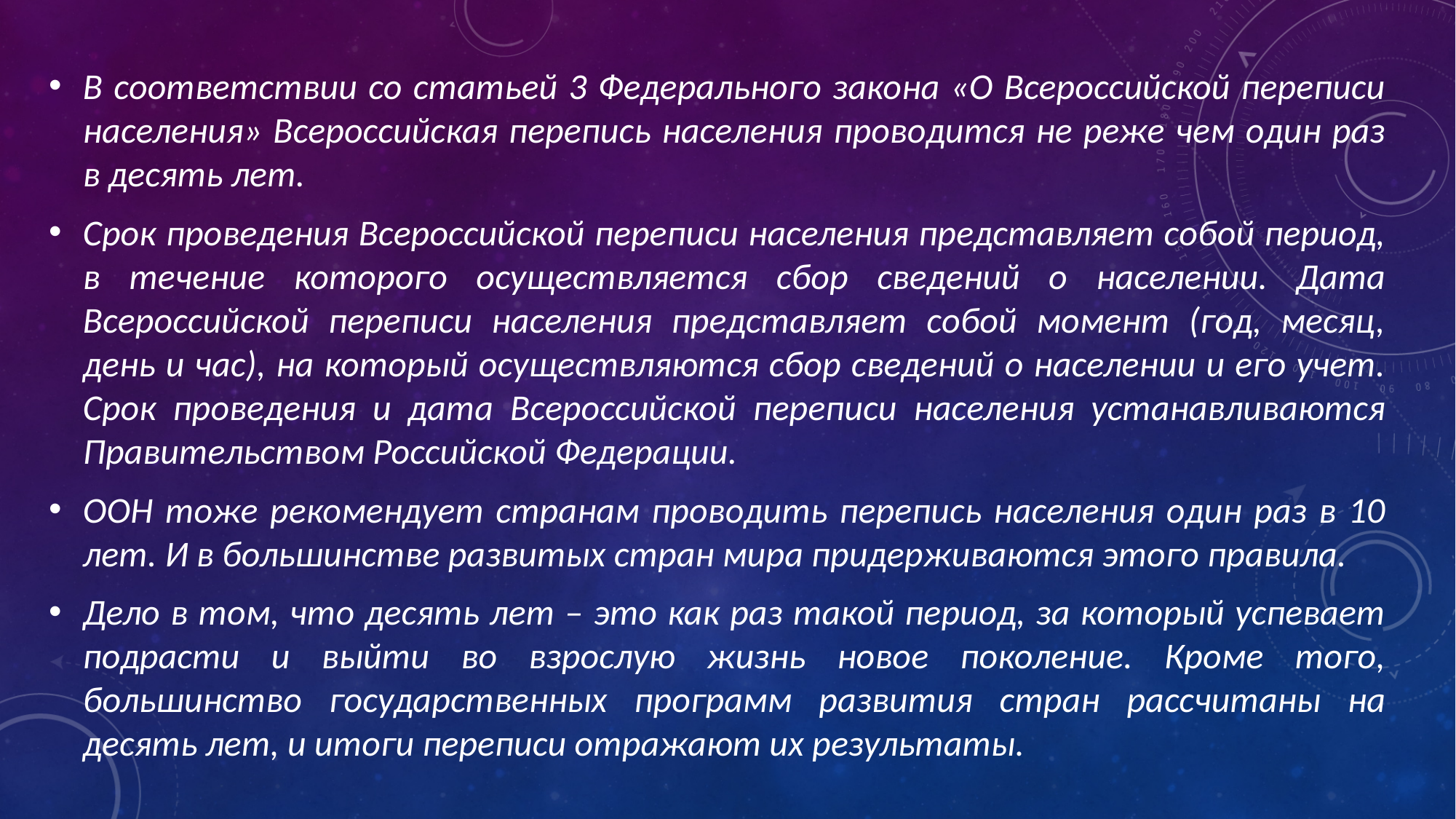

В соответствии со статьей 3 Федерального закона «О Всероссийской переписи населения» Всероссийская перепись населения проводится не реже чем один раз в десять лет.
Срок проведения Всероссийской переписи населения представляет собой период, в течение которого осуществляется сбор сведений о населении. Дата Всероссийской переписи населения представляет собой момент (год, месяц, день и час), на который осуществляются сбор сведений о населении и его учет. Срок проведения и дата Всероссийской переписи населения устанавливаются Правительством Российской Федерации.
ООН тоже рекомендует странам проводить перепись населения один раз в 10 лет. И в большинстве развитых стран мира придерживаются этого правила.
Дело в том, что десять лет – это как раз такой период, за который успевает подрасти и выйти во взрослую жизнь новое поколение. Кроме того, большинство государственных программ развития стран рассчитаны на десять лет, и итоги переписи отражают их результаты.